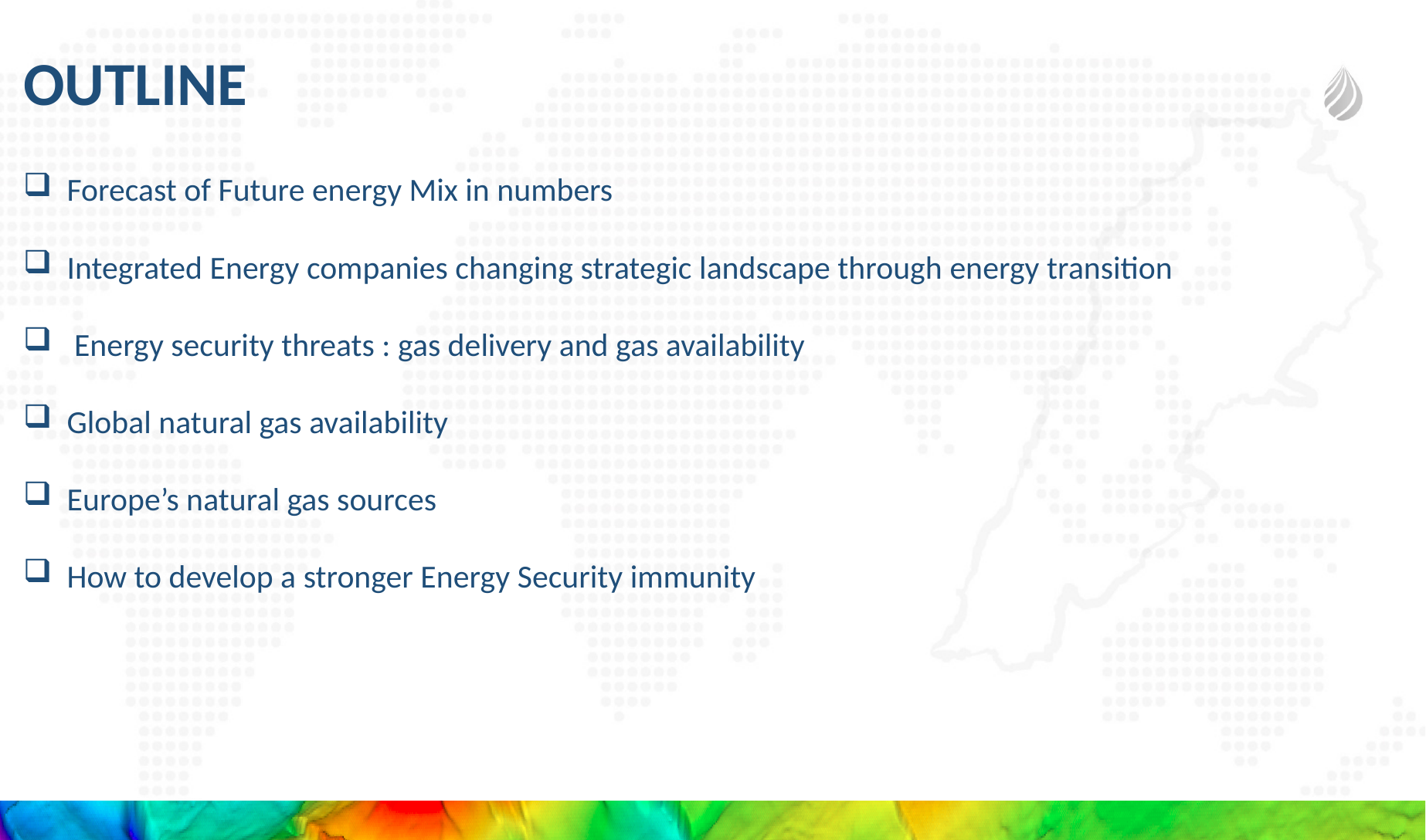

Outline
Forecast of Future energy Mix in numbers

Integrated Energy companies changing strategic landscape through energy transition

 Energy security threats : gas delivery and gas availability

Global natural gas availability

Europe’s natural gas sources

How to develop a stronger Energy Security immunity